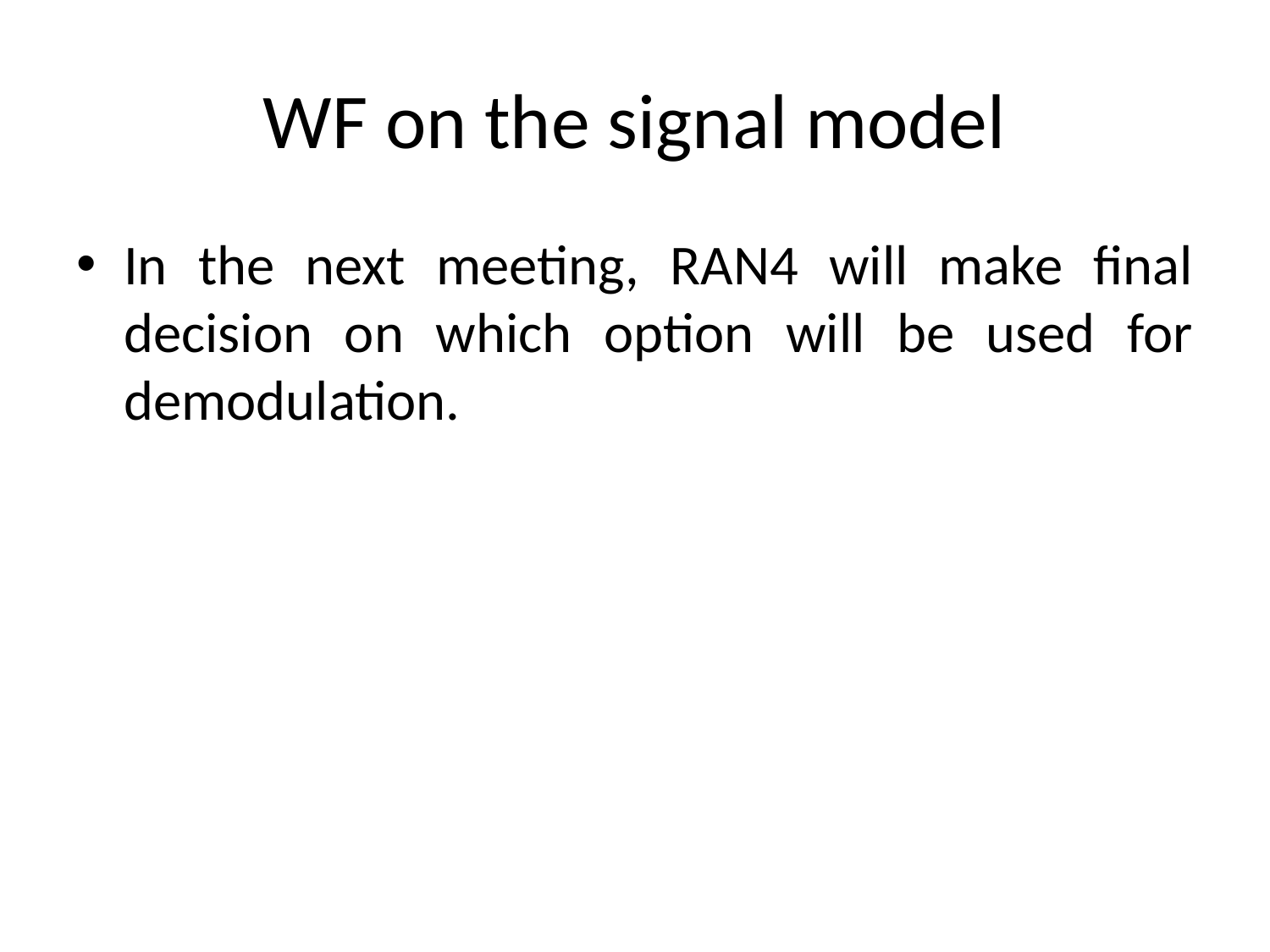

# WF on the signal model
In the next meeting, RAN4 will make final decision on which option will be used for demodulation.